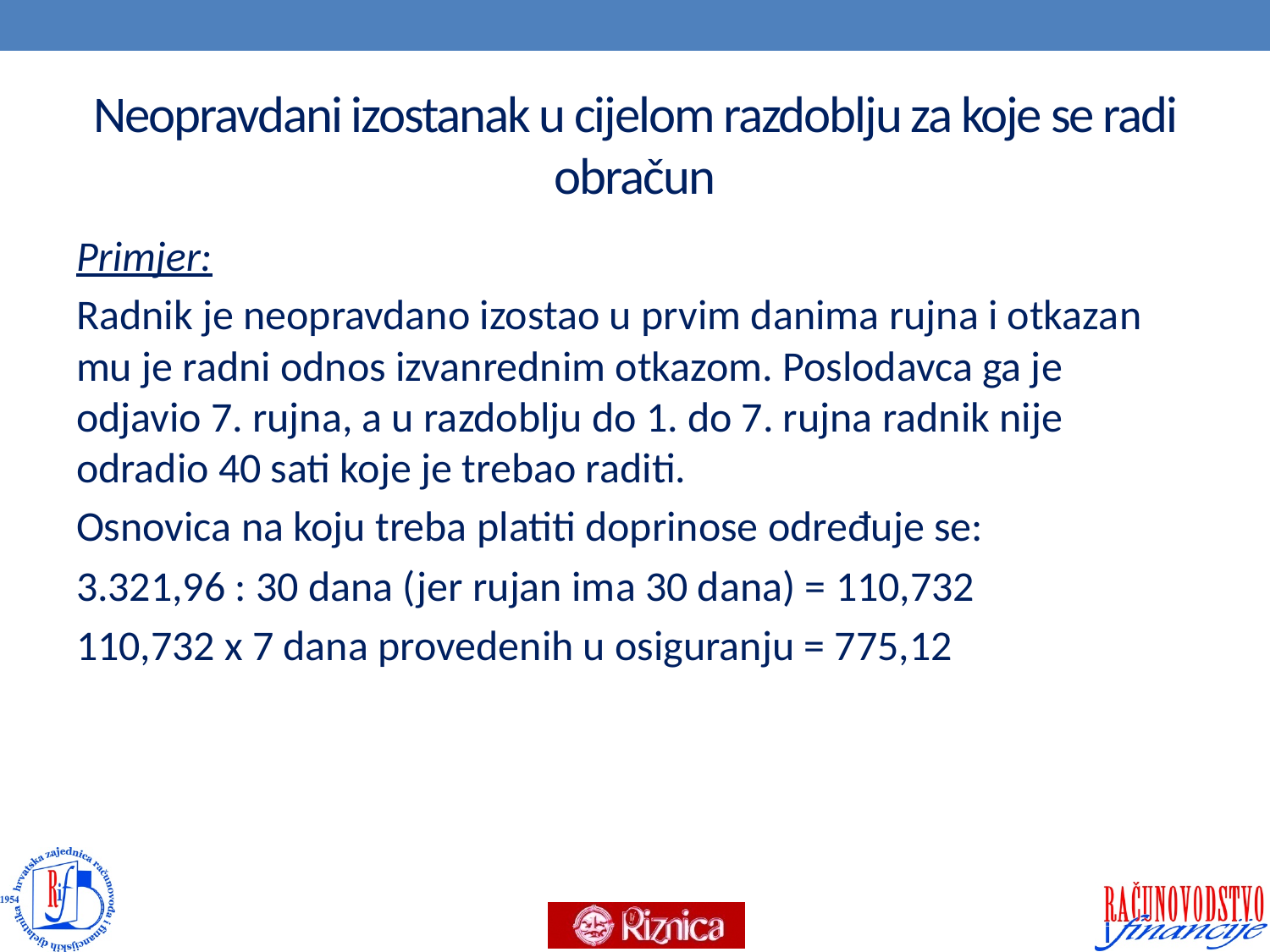

# Neopravdani izostanak u cijelom razdoblju za koje se radi obračun
Primjer:
Radnik je neopravdano izostao u prvim danima rujna i otkazan mu je radni odnos izvanrednim otkazom. Poslodavca ga je odjavio 7. rujna, a u razdoblju do 1. do 7. rujna radnik nije odradio 40 sati koje je trebao raditi.
Osnovica na koju treba platiti doprinose određuje se:
3.321,96 : 30 dana (jer rujan ima 30 dana) = 110,732
110,732 x 7 dana provedenih u osiguranju = 775,12